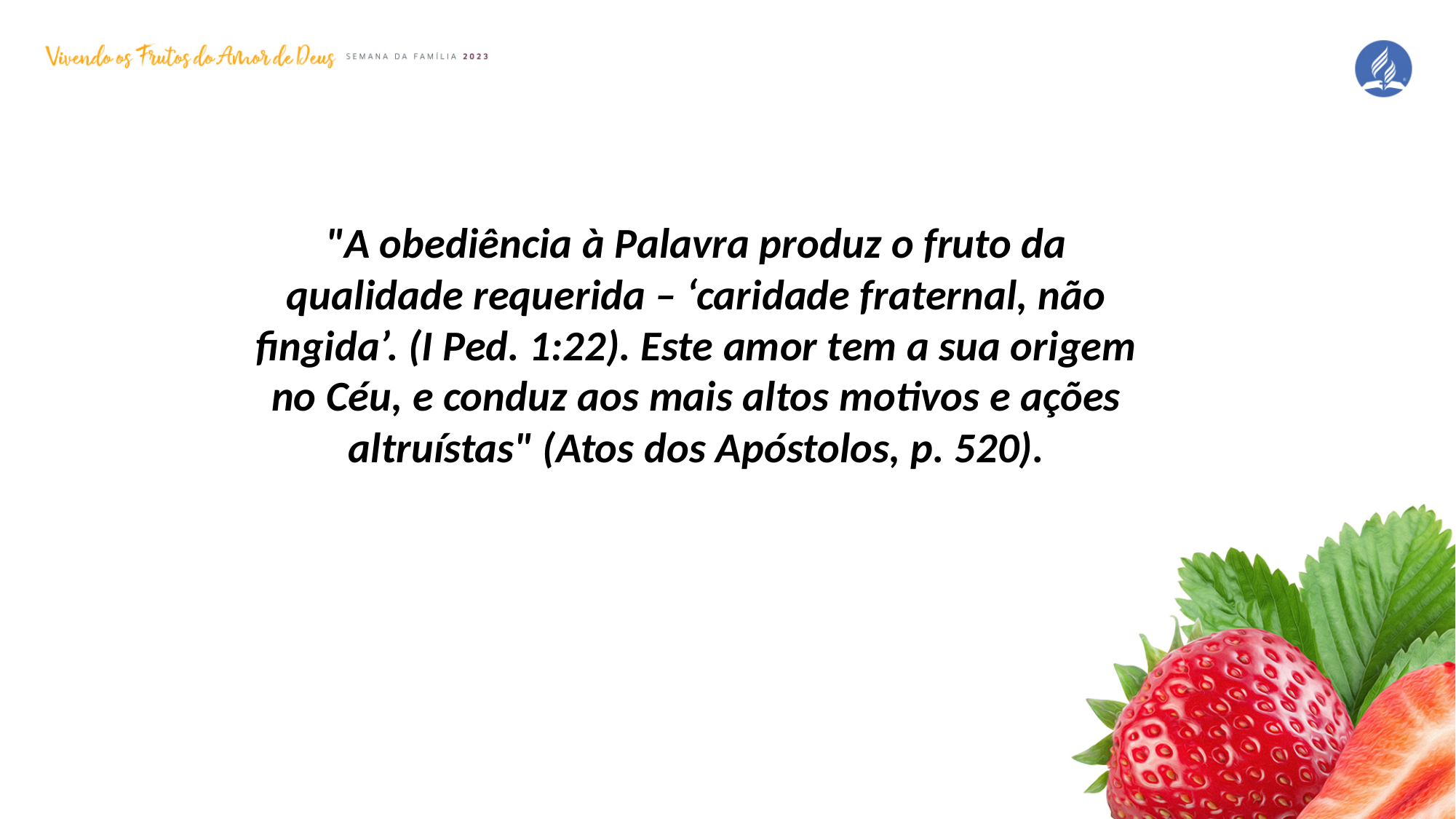

"A obediência à Palavra produz o fruto da qualidade requerida – ‘caridade fraternal, não fingida’. (I Ped. 1:22). Este amor tem a sua origem no Céu, e conduz aos mais altos motivos e ações altruístas" (Atos dos Apóstolos, p. 520).